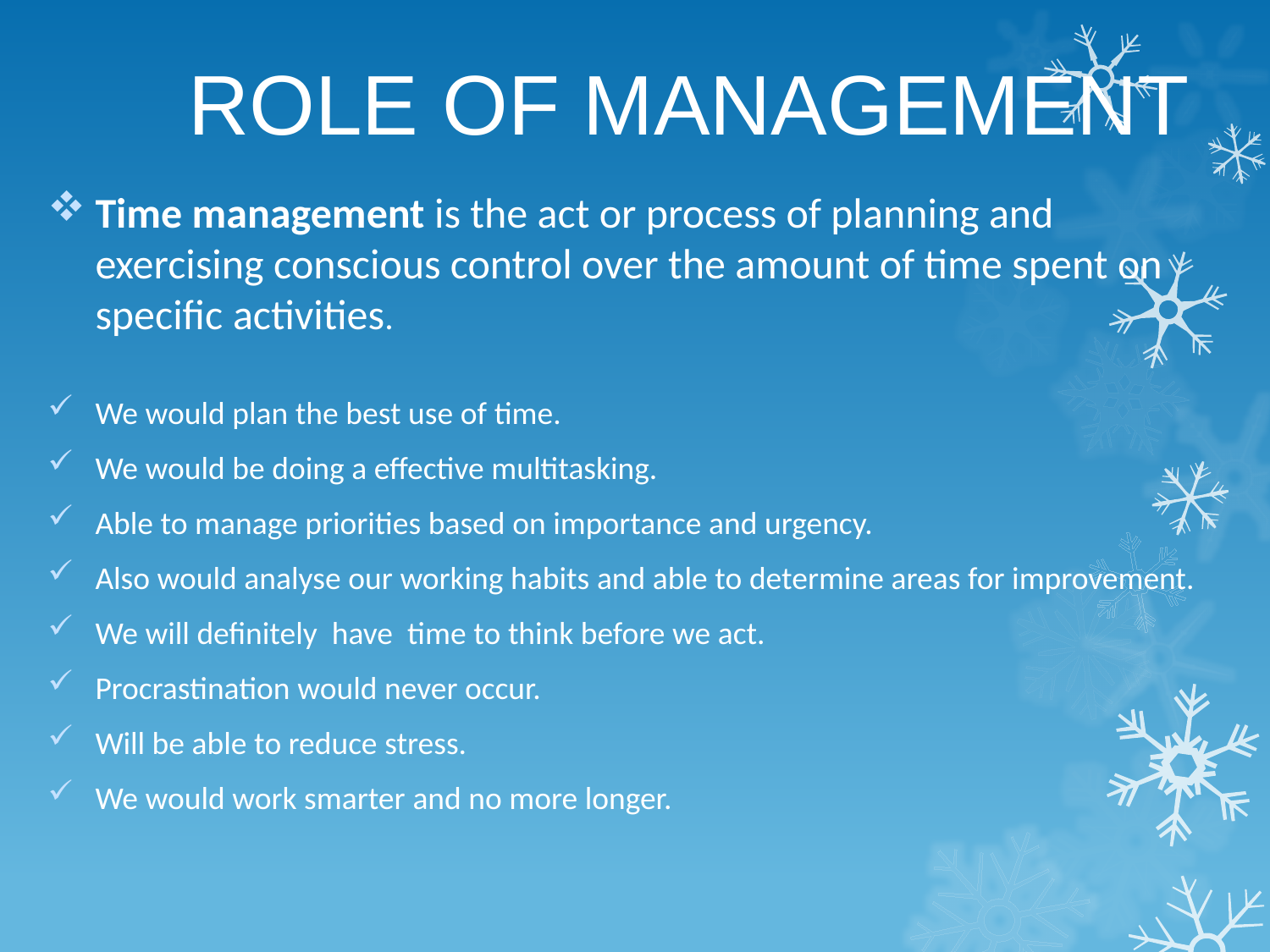

# ROLE OF MANAGEMENT
Time management is the act or process of planning and exercising conscious control over the amount of time spent on specific activities.

We would plan the best use of time.
We would be doing a effective multitasking.
Able to manage priorities based on importance and urgency.
Also would analyse our working habits and able to determine areas for improvement.
We will definitely  have  time to think before we act.
Procrastination would never occur.
Will be able to reduce stress.
We would work smarter and no more longer.